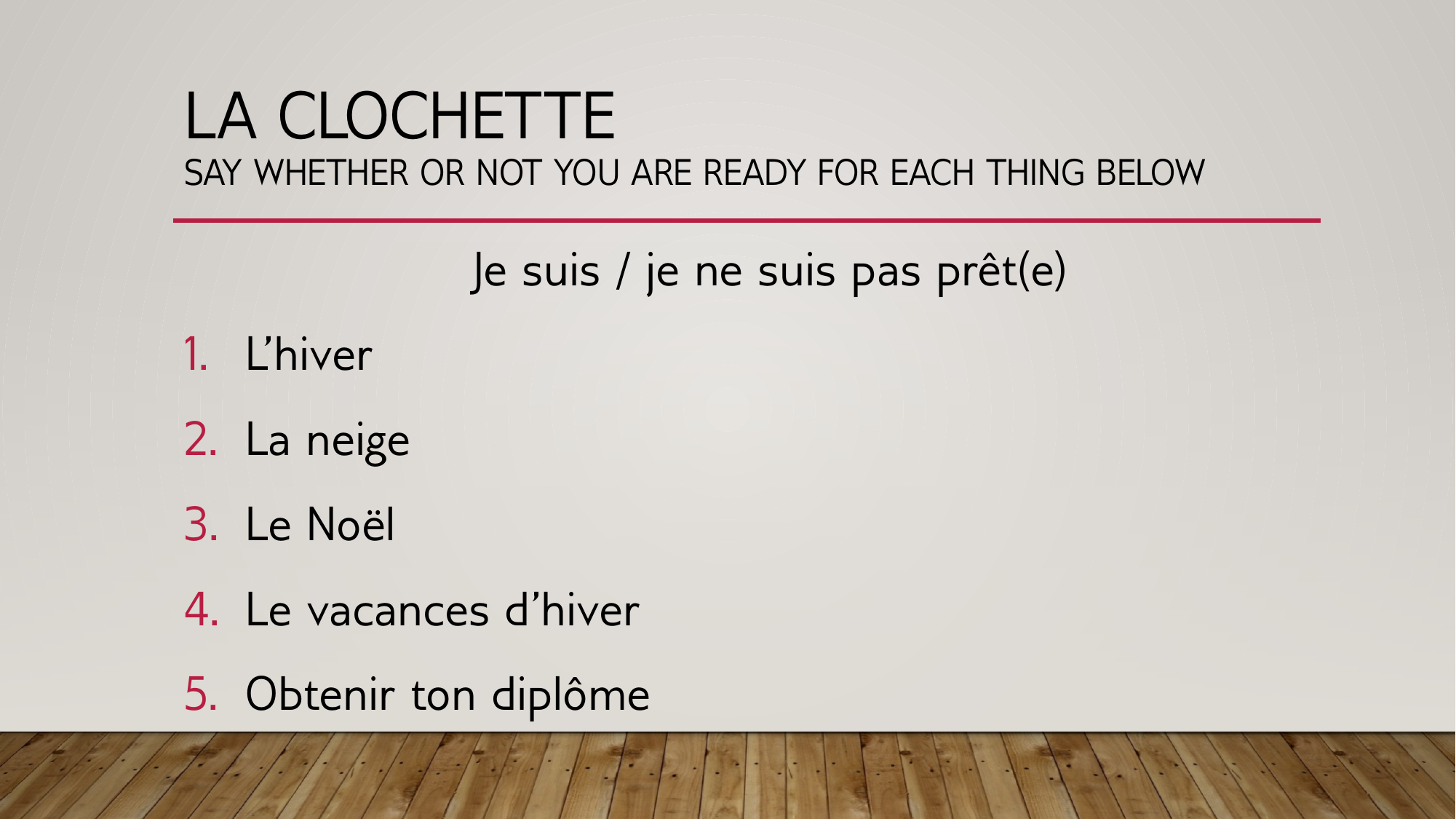

# LA CLOCHETTE Say whether or not you are ready for each thing below
Je suis / je ne suis pas prêt(e)
L’hiver
La neige
Le Noël
Le vacances d’hiver
Obtenir ton diplôme